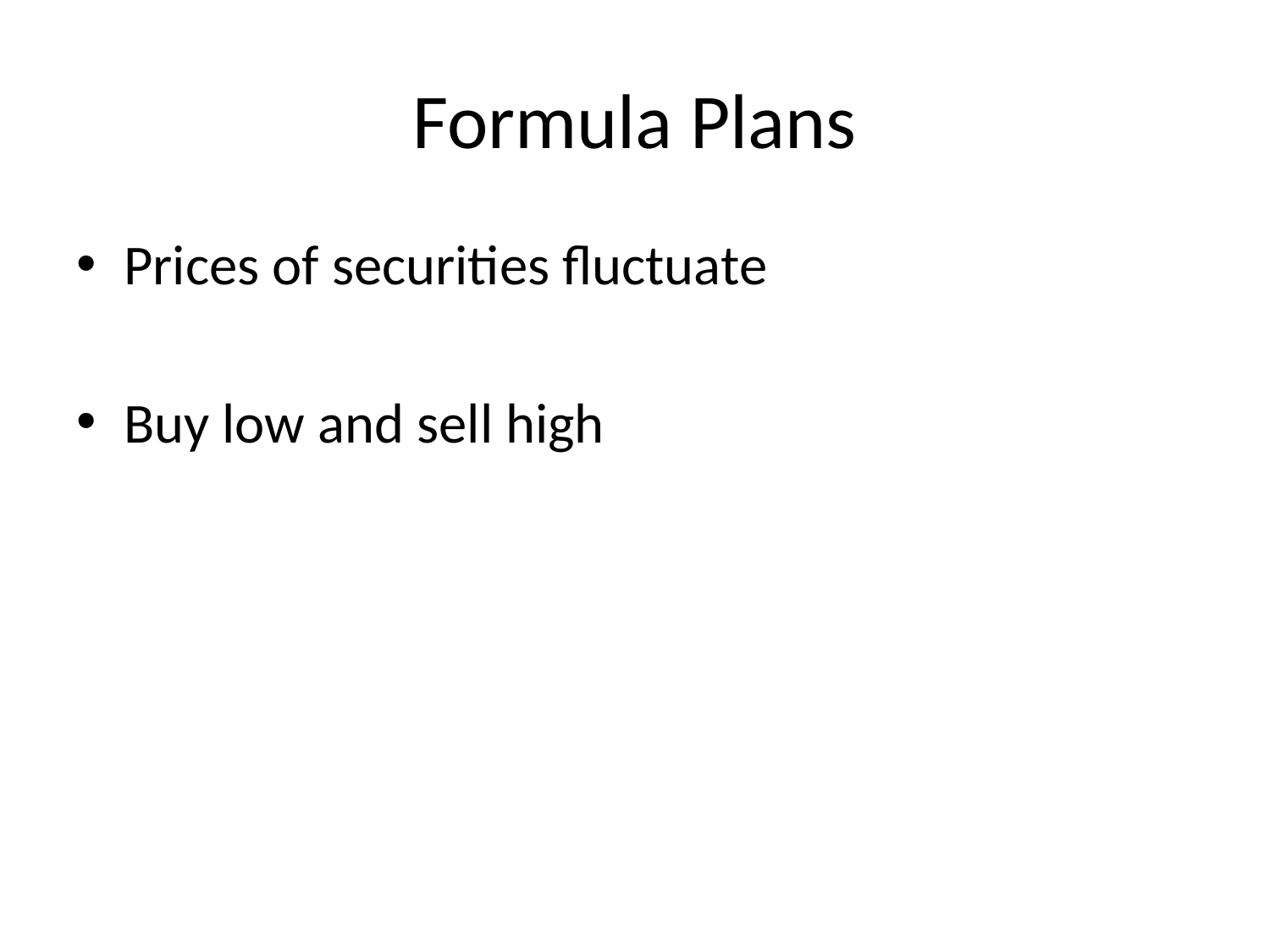

# Formula Plans
Prices of securities fluctuate

Buy low and sell high